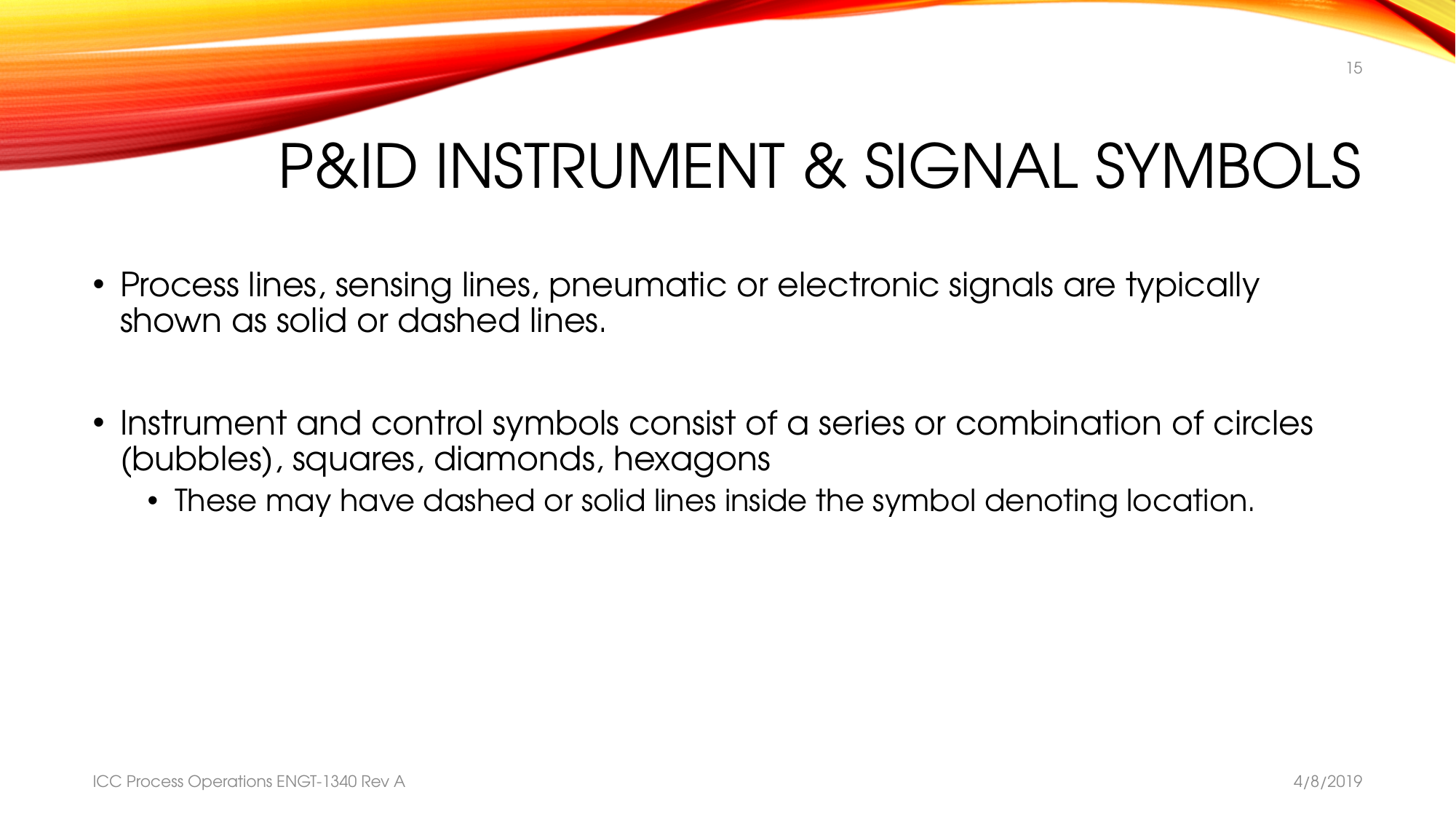

15
# P&ID instrument & signal symbols
Process lines, sensing lines, pneumatic or electronic signals are typically shown as solid or dashed lines.

Instrument and control symbols consist of a series or combination of circles (bubbles), squares, diamonds, hexagons
These may have dashed or solid lines inside the symbol denoting location.

ICC Process Operations ENGT-1340 Rev A
4/8/2019